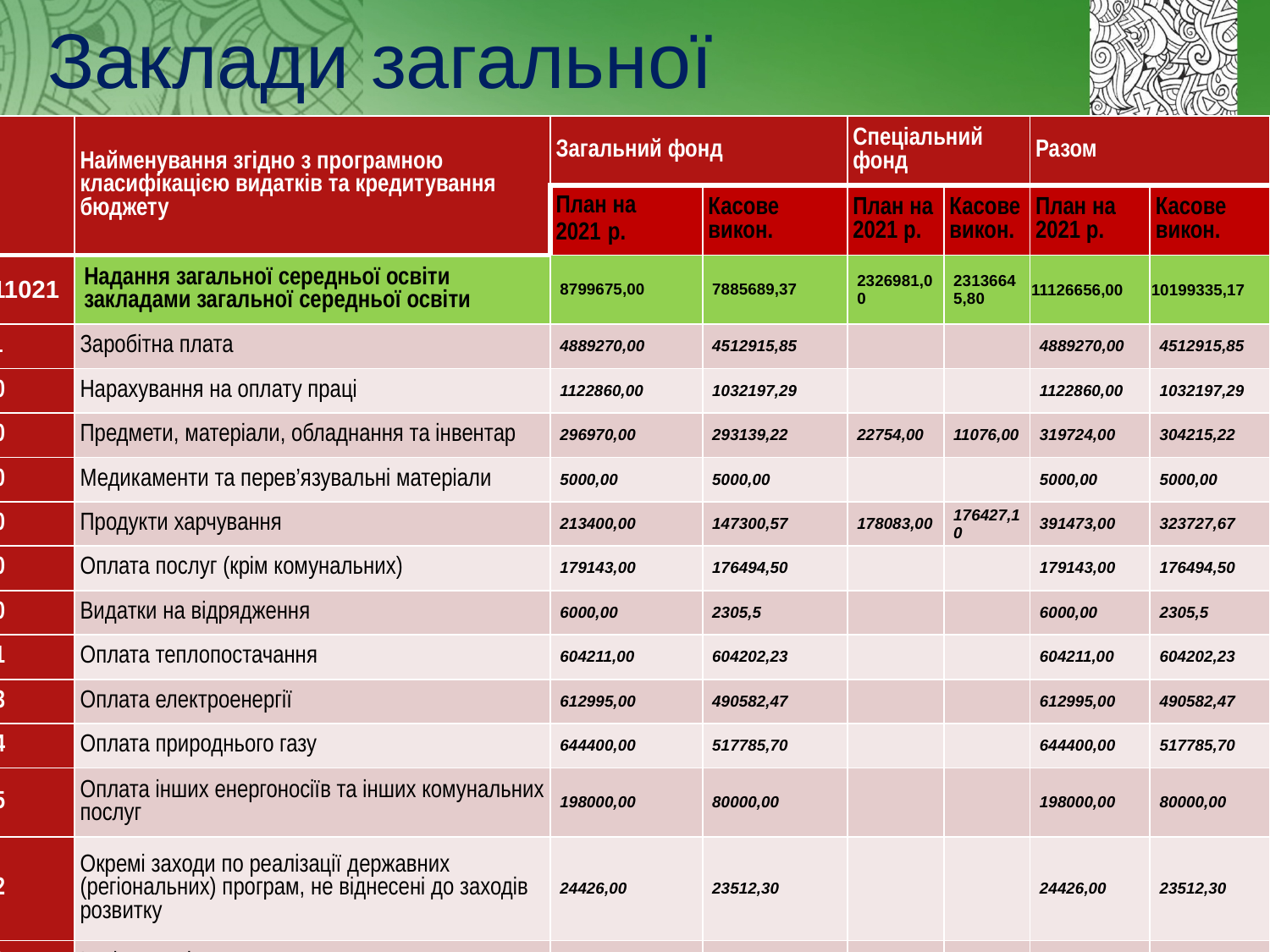

Заклади загальної
середньої освіти
| Код | Найменування згідно з програмною класифікацією видатків та кредитування бюджету | Загальний фонд |  | Спеціальний фонд |  | Разом |  |
| --- | --- | --- | --- | --- | --- | --- | --- |
|  |  | План на 2021 р. | Касове викон. | План на 2021 р. | Касове викон. | План на 2021 р. | Касове викон. |
| 0611021 | Надання загальної середньої освіти закладами загальної середньої освіти | 8799675,00 | 7885689,37 | 2326981,00 | 23136645,80 | 11126656,00 | 10199335,17 |
| 2111 | Заробітна плата | 4889270,00 | 4512915,85 |  |  | 4889270,00 | 4512915,85 |
| 2120 | Нарахування на оплату праці | 1122860,00 | 1032197,29 |  |  | 1122860,00 | 1032197,29 |
| 2210 | Предмети, матеріали, обладнання та інвентар | 296970,00 | 293139,22 | 22754,00 | 11076,00 | 319724,00 | 304215,22 |
| 2220 | Медикаменти та перев’язувальні матеріали | 5000,00 | 5000,00 |  |  | 5000,00 | 5000,00 |
| 2230 | Продукти харчування | 213400,00 | 147300,57 | 178083,00 | 176427,10 | 391473,00 | 323727,67 |
| 2240 | Оплата послуг (крім комунальних) | 179143,00 | 176494,50 |  |  | 179143,00 | 176494,50 |
| 2250 | Видатки на відрядження | 6000,00 | 2305,5 |  |  | 6000,00 | 2305,5 |
| 2271 | Оплата теплопостачання | 604211,00 | 604202,23 |  |  | 604211,00 | 604202,23 |
| 2273 | Оплата електроенергії | 612995,00 | 490582,47 |  |  | 612995,00 | 490582,47 |
| 2274 | Оплата природнього газу | 644400,00 | 517785,70 |  |  | 644400,00 | 517785,70 |
| 2275 | Оплата інших енергоносіїв та інших комунальних послуг | 198000,00 | 80000,00 |  |  | 198000,00 | 80000,00 |
| 2282 | Окремі заходи по реалізації державних (регіональних) програм, не віднесені до заходів розвитку | 24426,00 | 23512,30 |  |  | 24426,00 | 23512,30 |
| 2800 | Інші поточні видатки | 3000,00 | 253,74 |  |  | 3000,00 | 253,74 |
| 3110 | Придбання обладнання і предметів довготривалого користування |  |  | 2126144,00 | 2126142,70 | 2126144,00 | 2126142,70 |
| 3132 | Капітальний ремонт інших об’єктів |  |  |  |  | 0,00 | 0,00 |